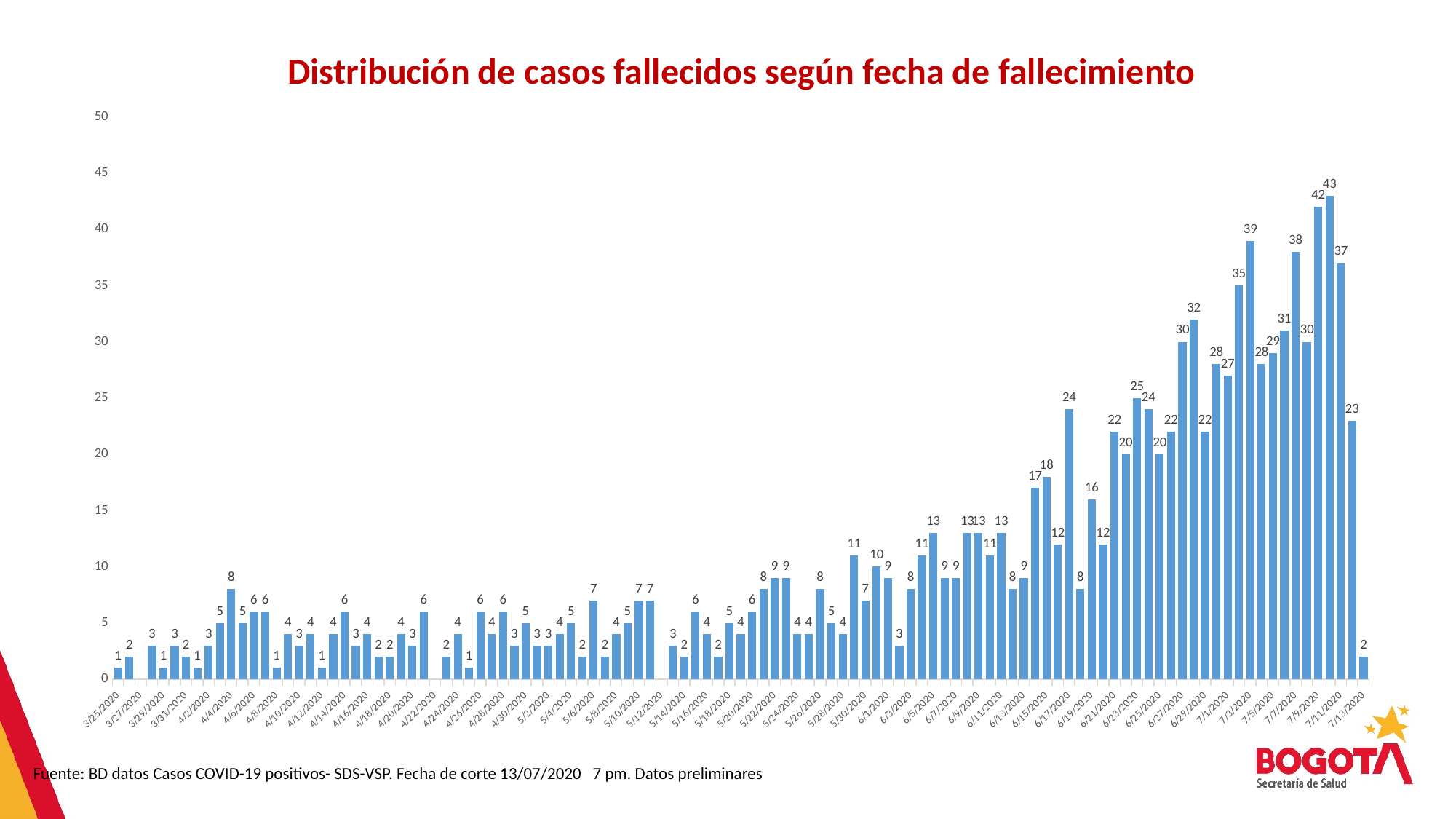

Distribución de casos fallecidos según fecha de fallecimiento

### Chart

| Category | Cuenta de Fecha de Muerte |
|---|---|
| 43915 | 1.0 |
| 43916 | 2.0 |
| 43918 | 3.0 |
| 43919 | 1.0 |
| 43920 | 3.0 |
| 43921 | 2.0 |
| 43922 | 1.0 |
| 43923 | 3.0 |
| 43924 | 5.0 |
| 43925 | 8.0 |
| 43926 | 5.0 |
| 43927 | 6.0 |
| 43928 | 6.0 |
| 43929 | 1.0 |
| 43930 | 4.0 |
| 43931 | 3.0 |
| 43932 | 4.0 |
| 43933 | 1.0 |
| 43934 | 4.0 |
| 43935 | 6.0 |
| 43936 | 3.0 |
| 43937 | 4.0 |
| 43938 | 2.0 |
| 43939 | 2.0 |
| 43940 | 4.0 |
| 43941 | 3.0 |
| 43942 | 6.0 |
| 43944 | 2.0 |
| 43945 | 4.0 |
| 43946 | 1.0 |
| 43947 | 6.0 |
| 43948 | 4.0 |
| 43949 | 6.0 |
| 43950 | 3.0 |
| 43951 | 5.0 |
| 43952 | 3.0 |
| 43953 | 3.0 |
| 43954 | 4.0 |
| 43955 | 5.0 |
| 43956 | 2.0 |
| 43957 | 7.0 |
| 43958 | 2.0 |
| 43959 | 4.0 |
| 43960 | 5.0 |
| 43961 | 7.0 |
| 43962 | 7.0 |
| 43964 | 3.0 |
| 43965 | 2.0 |
| 43966 | 6.0 |
| 43967 | 4.0 |
| 43968 | 2.0 |
| 43969 | 5.0 |
| 43970 | 4.0 |
| 43971 | 6.0 |
| 43972 | 8.0 |
| 43973 | 9.0 |
| 43974 | 9.0 |
| 43975 | 4.0 |
| 43976 | 4.0 |
| 43977 | 8.0 |
| 43978 | 5.0 |
| 43979 | 4.0 |
| 43980 | 11.0 |
| 43981 | 7.0 |
| 43982 | 10.0 |
| 43983 | 9.0 |
| 43984 | 3.0 |
| 43985 | 8.0 |
| 43986 | 11.0 |
| 43987 | 13.0 |
| 43988 | 9.0 |
| 43989 | 9.0 |
| 43990 | 13.0 |
| 43991 | 13.0 |
| 43992 | 11.0 |
| 43993 | 13.0 |
| 43994 | 8.0 |
| 43995 | 9.0 |
| 43996 | 17.0 |
| 43997 | 18.0 |
| 43998 | 12.0 |
| 43999 | 24.0 |
| 44000 | 8.0 |
| 44001 | 16.0 |
| 44002 | 12.0 |
| 44003 | 22.0 |
| 44004 | 20.0 |
| 44005 | 25.0 |
| 44006 | 24.0 |
| 44008 | 22.0 |
| 44007 | 20.0 |
| 44009 | 30.0 |
| 44010 | 32.0 |
| 44011 | 22.0 |
| 44012 | 28.0 |
| 44013 | 27.0 |
| 44014 | 35.0 |
| 44015 | 39.0 |
| 44016 | 28.0 |
| 44017 | 29.0 |
| 44018 | 31.0 |
| 44019 | 38.0 |
| 44020 | 30.0 |
| 44021 | 42.0 |
| 44022 | 43.0 |
| 44023 | 37.0 |
| 44024 | 23.0 |
| 44025 | 2.0 |
Fuente: BD datos Casos COVID-19 positivos- SDS-VSP. Fecha de corte 13/07/2020   7 pm. Datos preliminares